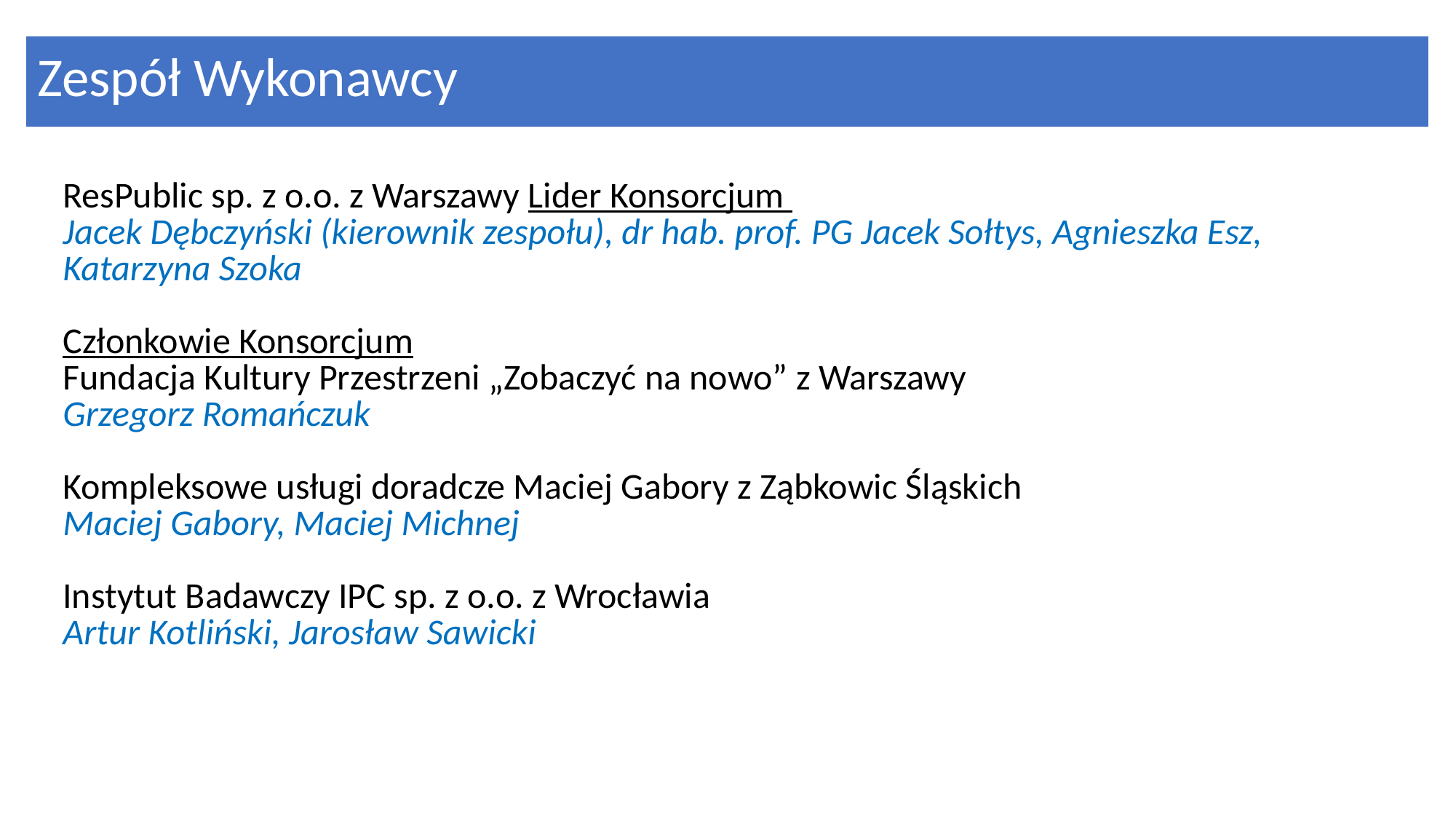

# Zespół Wykonawcy
ResPublic sp. z o.o. z Warszawy Lider Konsorcjum
Jacek Dębczyński (kierownik zespołu), dr hab. prof. PG Jacek Sołtys, Agnieszka Esz, Katarzyna Szoka

Członkowie Konsorcjum
Fundacja Kultury Przestrzeni „Zobaczyć na nowo” z Warszawy
Grzegorz Romańczuk

Kompleksowe usługi doradcze Maciej Gabory z Ząbkowic Śląskich
Maciej Gabory, Maciej Michnej

Instytut Badawczy IPC sp. z o.o. z Wrocławia
Artur Kotliński, Jarosław Sawicki